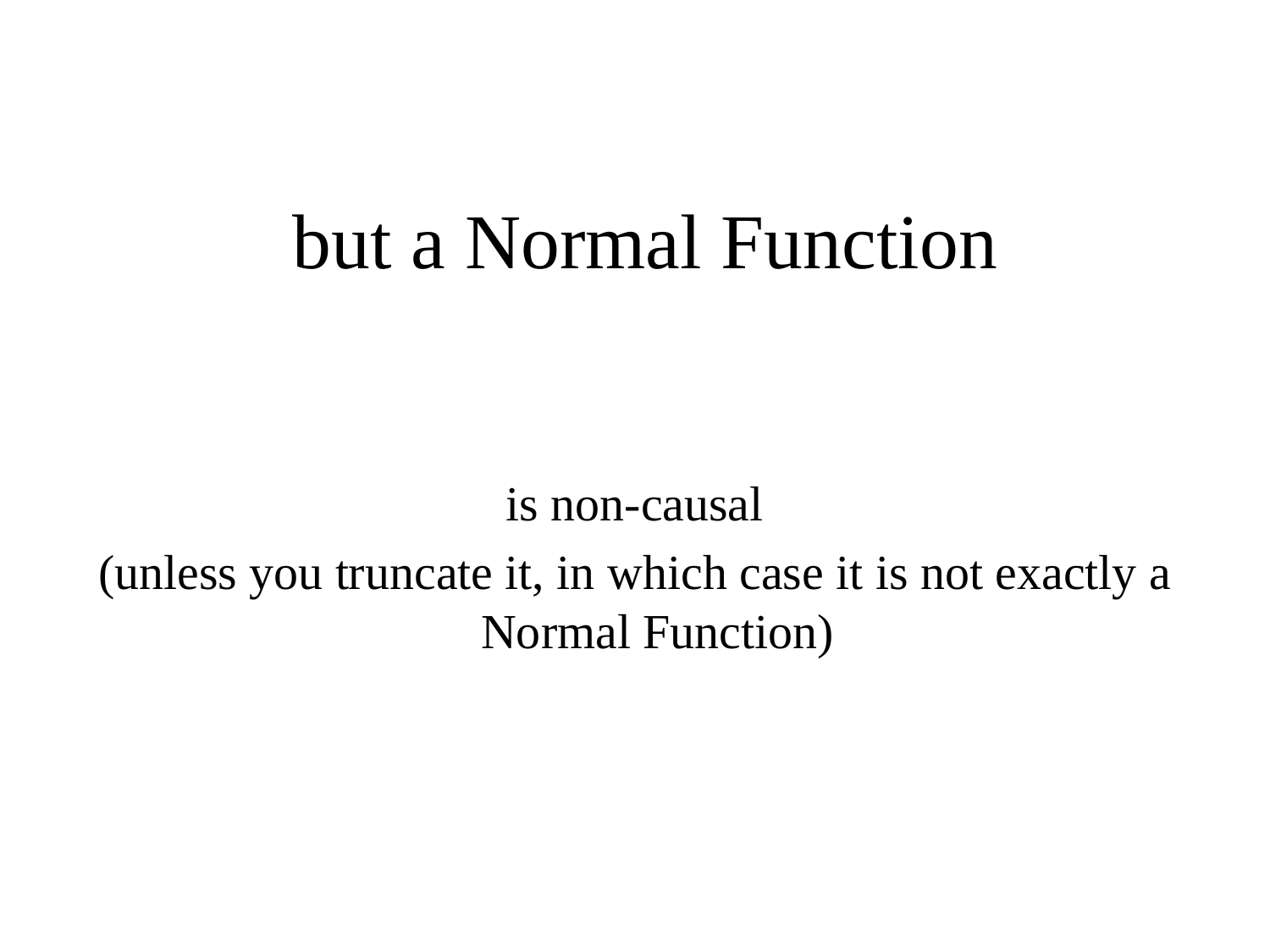

# but a Normal Function
is non-causal
(unless you truncate it, in which case it is not exactly a Normal Function)